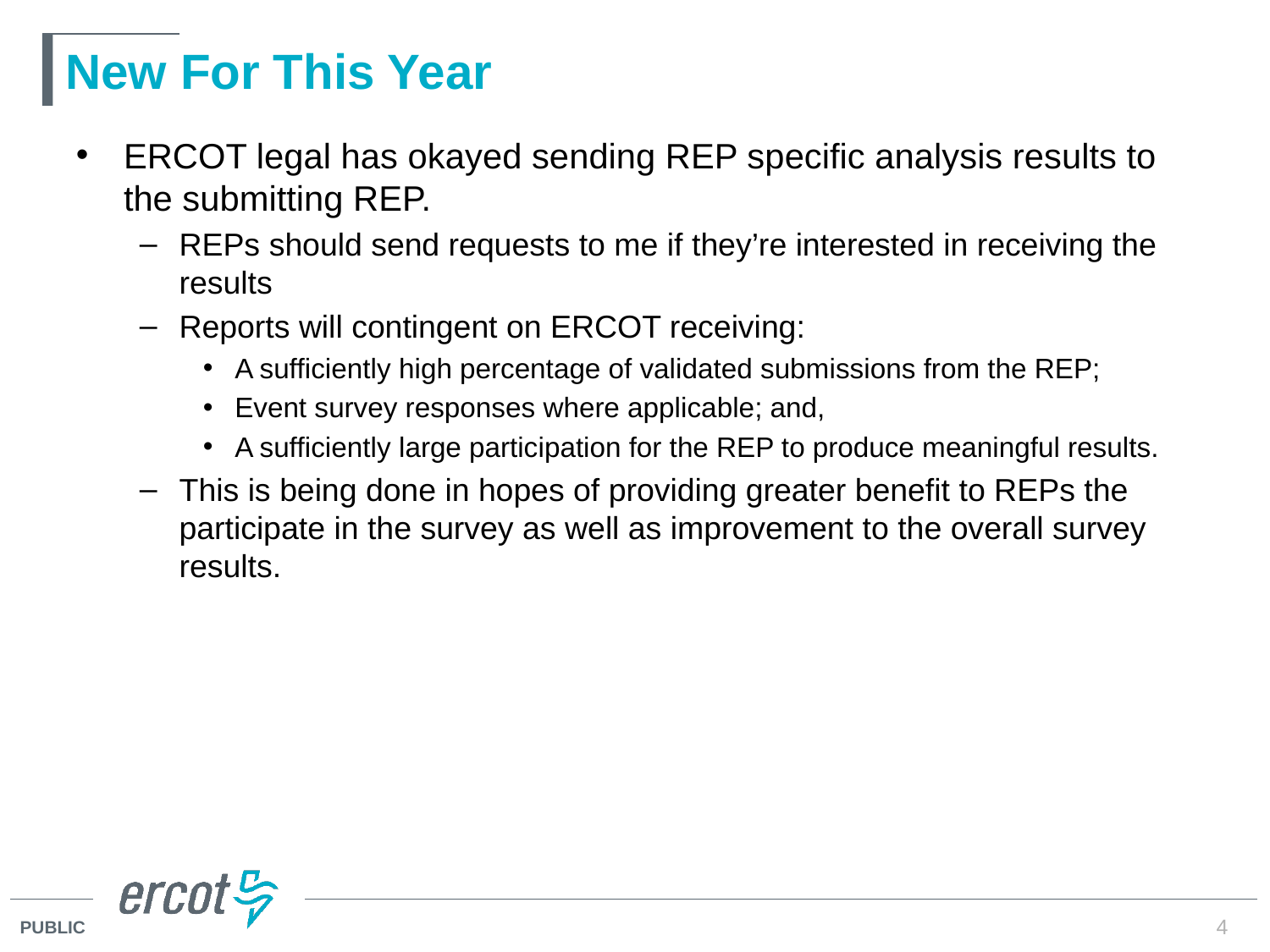

# New For This Year
ERCOT legal has okayed sending REP specific analysis results to the submitting REP.
REPs should send requests to me if they’re interested in receiving the results
Reports will contingent on ERCOT receiving:
A sufficiently high percentage of validated submissions from the REP;
Event survey responses where applicable; and,
A sufficiently large participation for the REP to produce meaningful results.
This is being done in hopes of providing greater benefit to REPs the participate in the survey as well as improvement to the overall survey results.

4